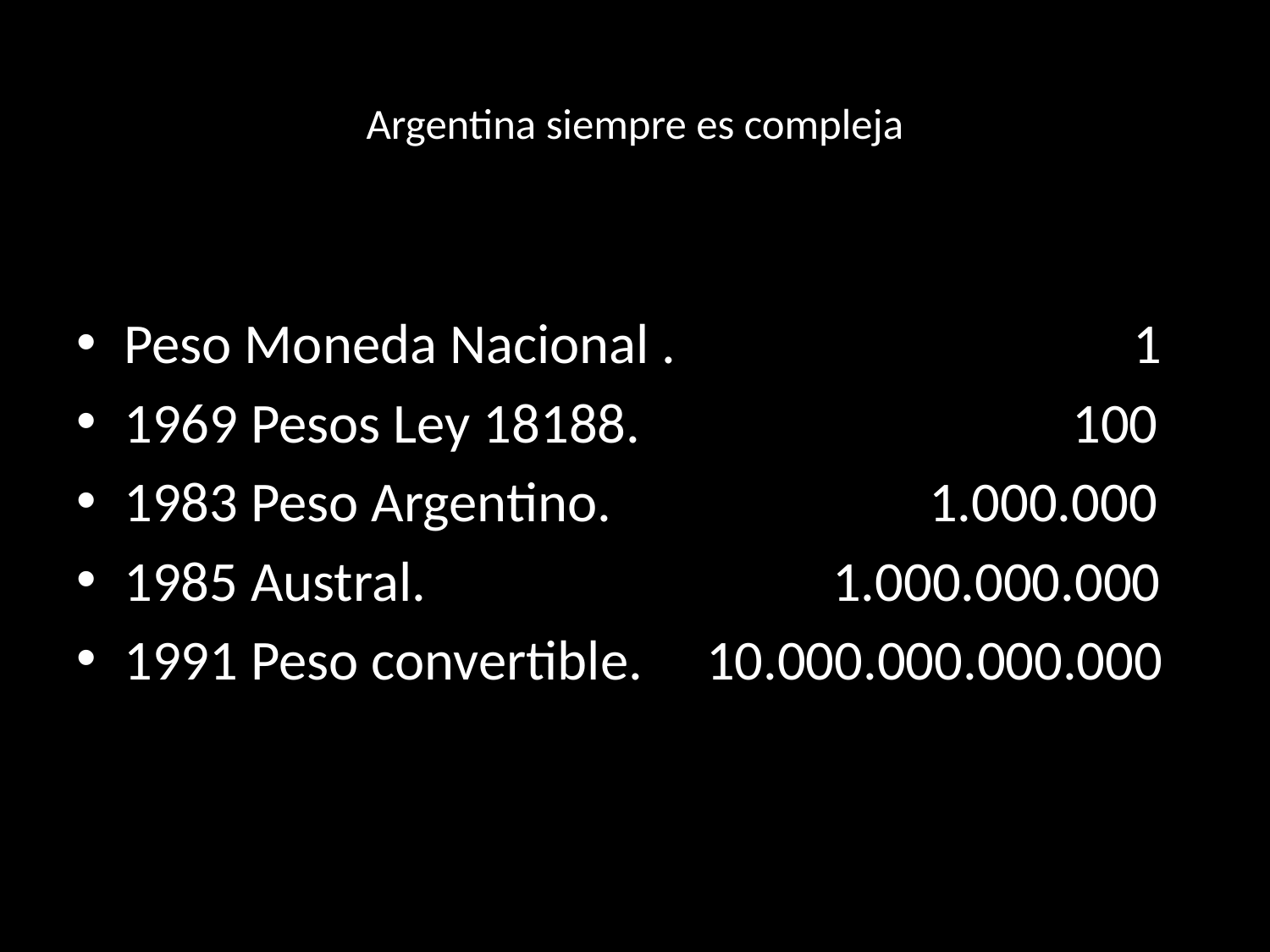

# Argentina siempre es compleja

Peso Moneda Nacional .                                    1
1969 Pesos Ley 18188.                                  100
1983 Peso Argentino.                         1.000.000
1985 Austral.                                1.000.000.000
1991 Peso convertible.     10.000.000.000.000